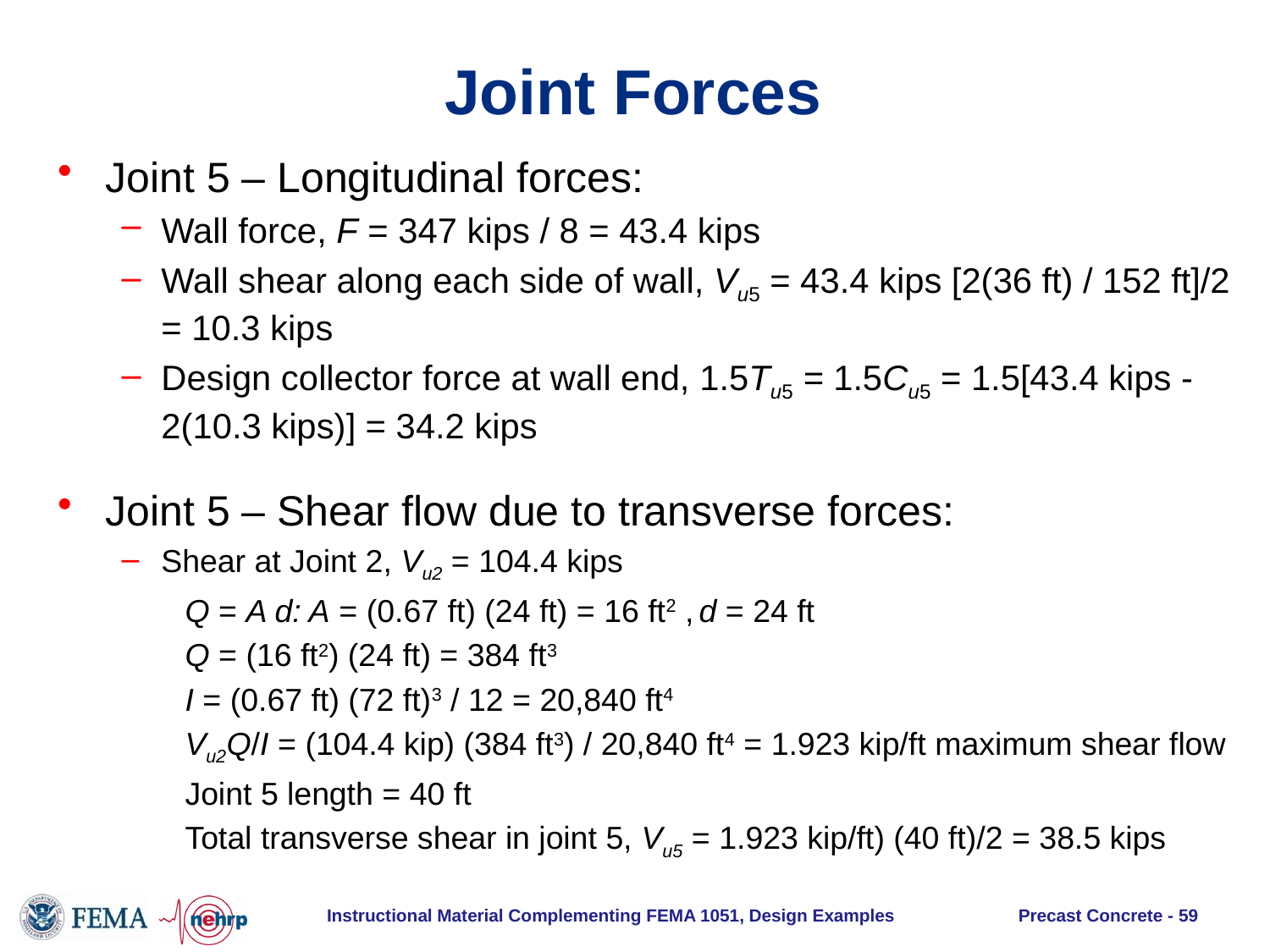

# Joint Forces
Joint 5 – Longitudinal forces:
Wall force, F = 347 kips / 8 = 43.4 kips
Wall shear along each side of wall, Vu5 = 43.4 kips [2(36 ft) / 152 ft]/2 = 10.3 kips
Design collector force at wall end, 1.5Tu5 = 1.5Cu5 = 1.5[43.4 kips - 2(10.3 kips)] = 34.2 kips

Joint 5 – Shear flow due to transverse forces:
Shear at Joint 2, Vu2 = 104.4 kips
	Q = A d: A = (0.67 ft) (24 ft) = 16 ft2 , d = 24 ft
	Q = (16 ft2) (24 ft) = 384 ft3
	I = (0.67 ft) (72 ft)3 / 12 = 20,840 ft4
	Vu2Q/I = (104.4 kip) (384 ft3) / 20,840 ft4 = 1.923 kip/ft maximum shear flow
	Joint 5 length = 40 ft
  	Total transverse shear in joint 5, Vu5 = 1.923 kip/ft) (40 ft)/2 = 38.5 kips